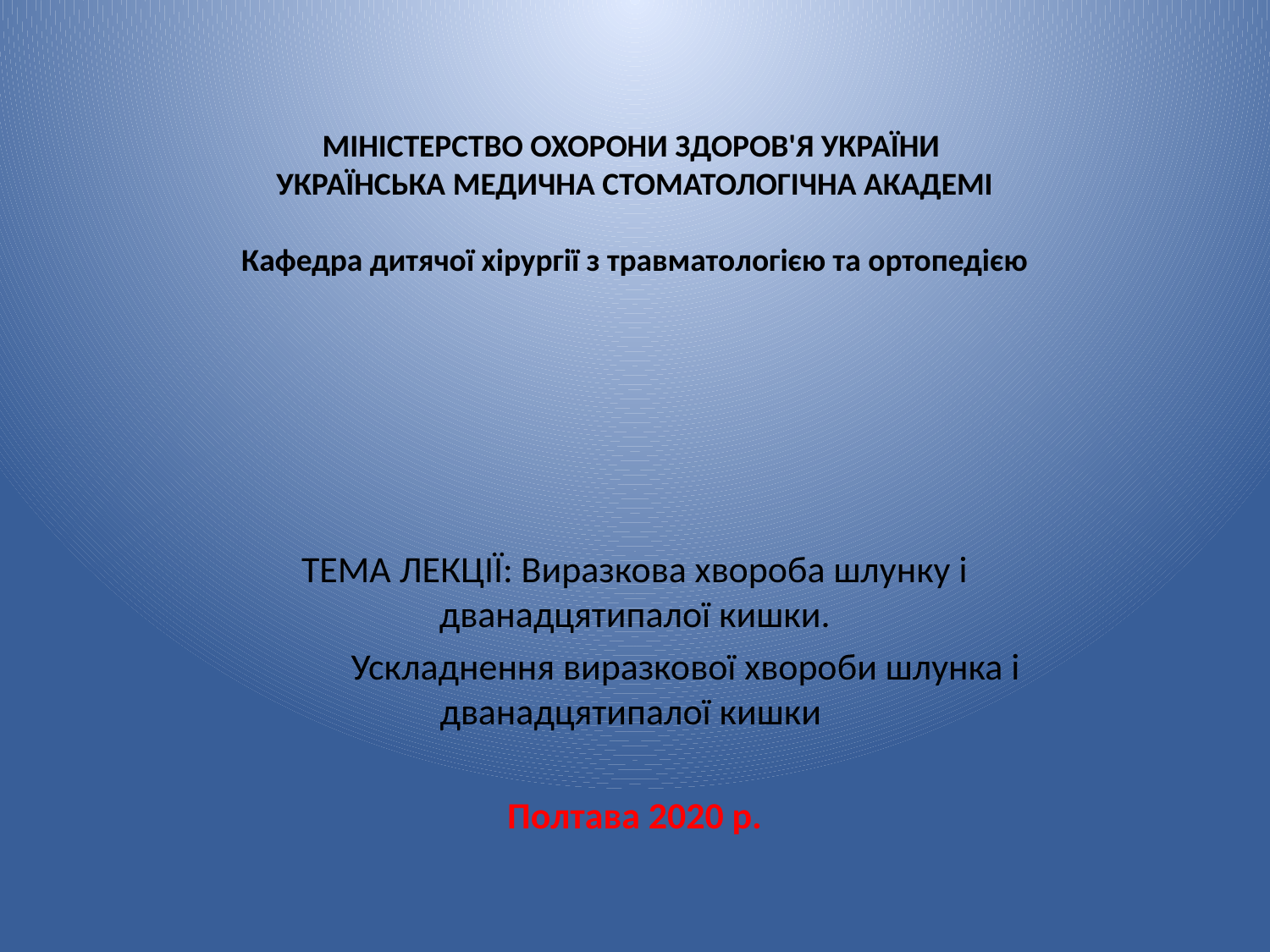

# МІНІСТЕРСТВО ОХОРОНИ ЗДОРОВ'Я УКРАЇНИ УКРАЇНСЬКА МЕДИЧНА СТОМАТОЛОГІЧНА АКАДЕМІ   Кафедра дитячої хірургії з травматологією та ортопедією
ТЕМА ЛЕКЦІЇ: Виразкова хвороба шлунку і дванадцятипалої кишки.
            Ускладнення виразкової хвороби шлунка і дванадцятипалої кишки

Полтава 2020 р.